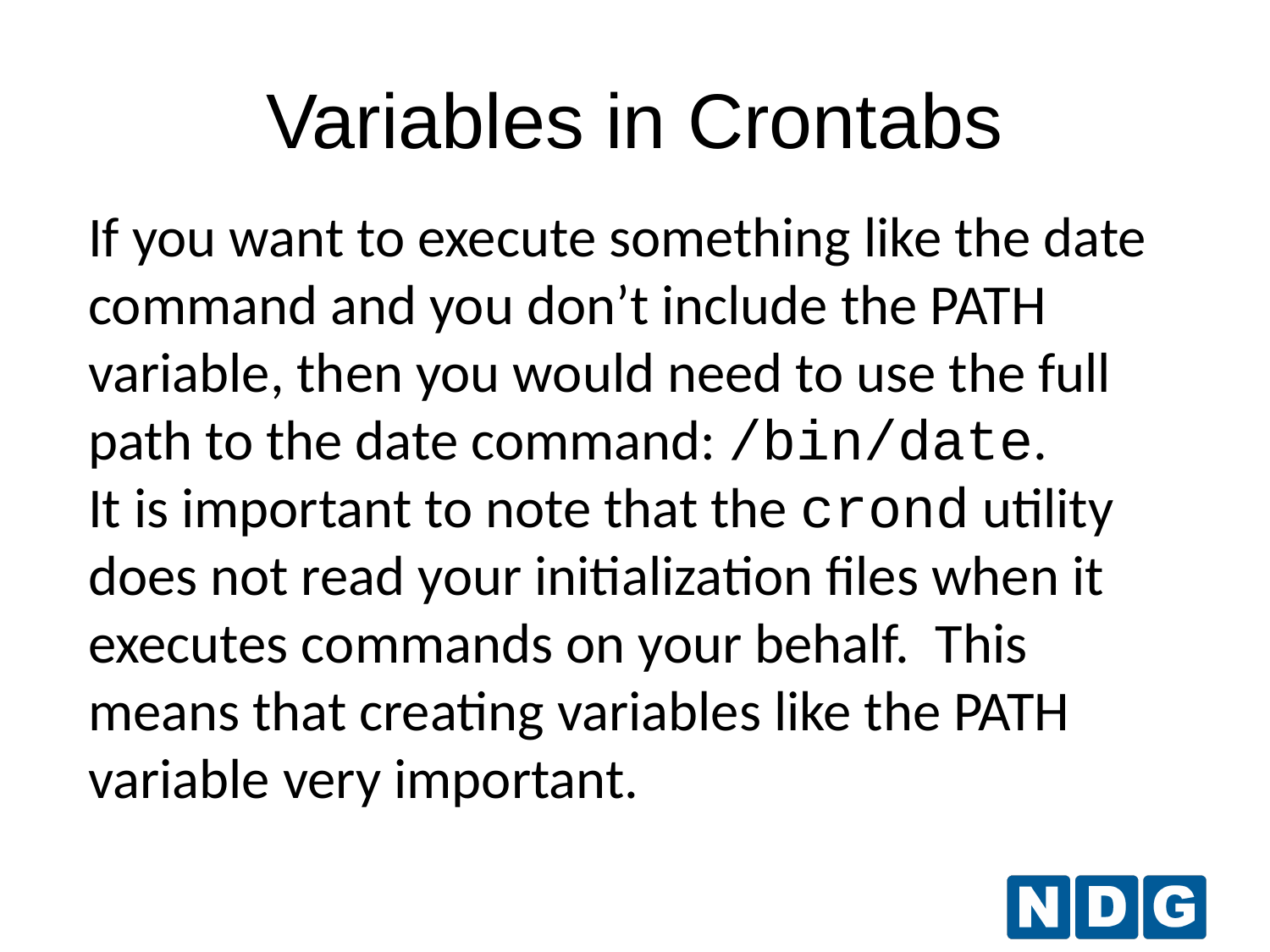

Variables in Crontabs
If you want to execute something like the date command and you don’t include the PATH variable, then you would need to use the full path to the date command: /bin/date.
It is important to note that the crond utility does not read your initialization files when it executes commands on your behalf.  This means that creating variables like the PATH variable very important.